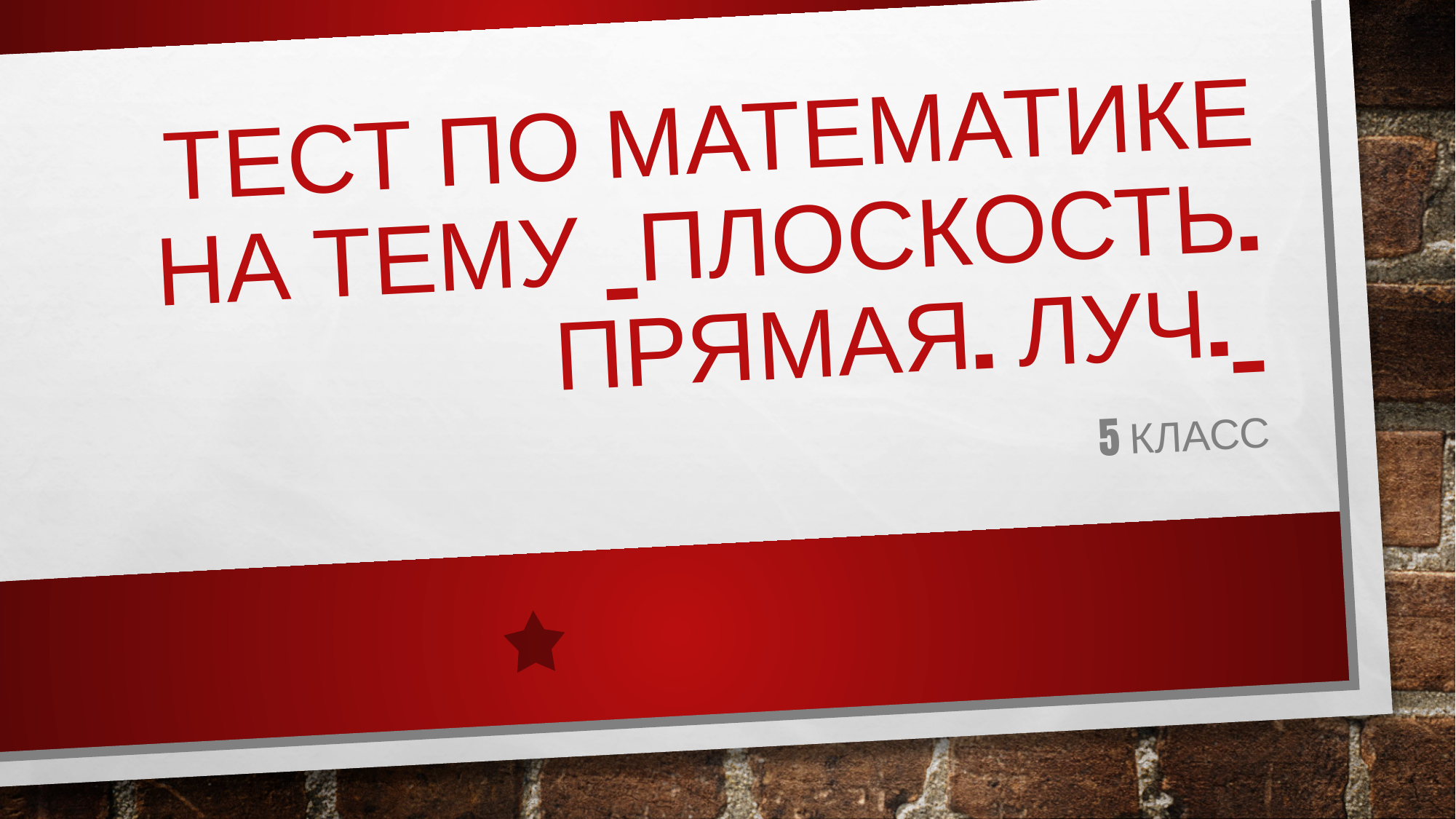

# Тест по математике на тему _Плоскость. Прямая. Луч._
5 класс